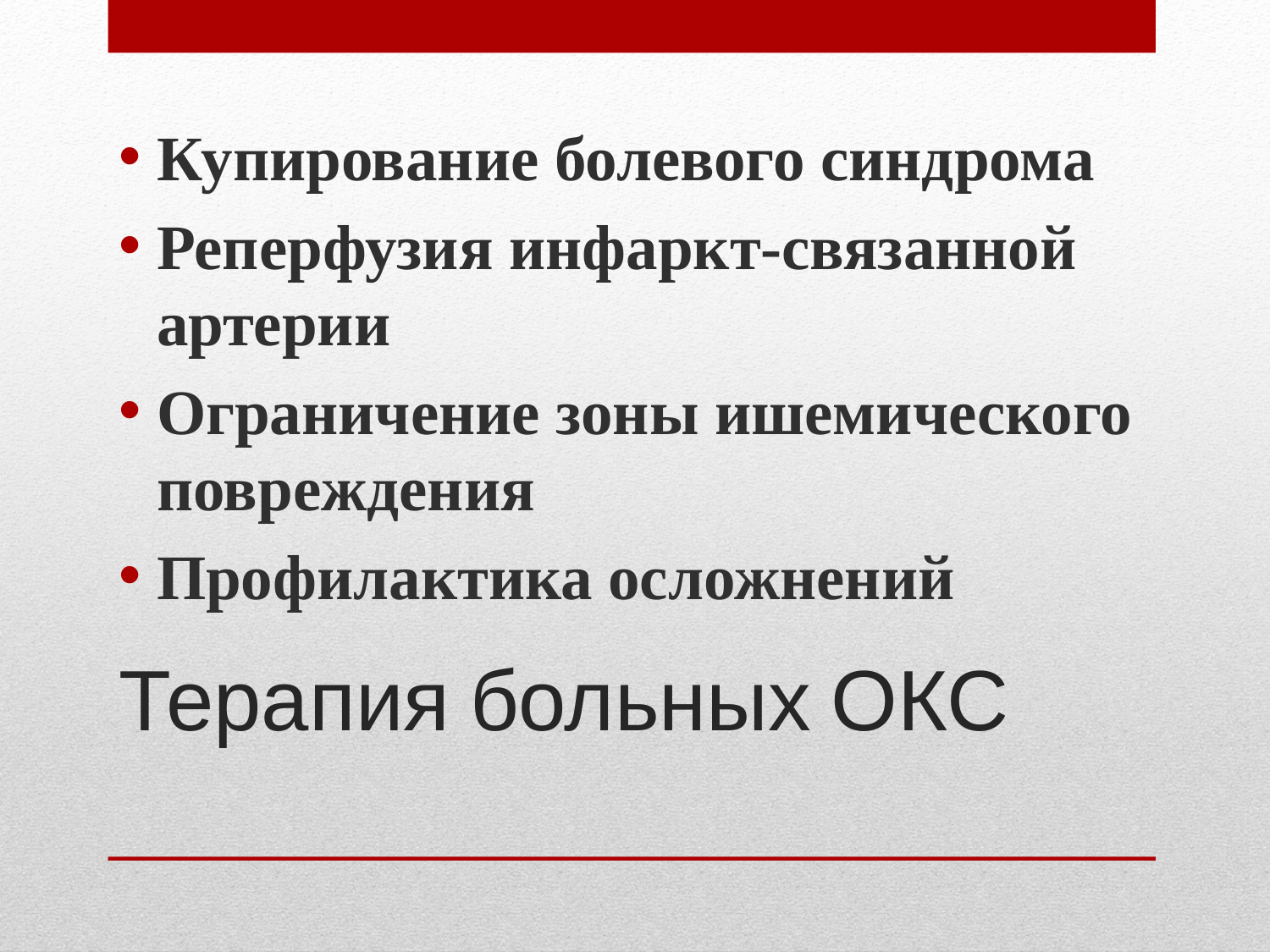

Купирование болевого синдрома
Реперфузия инфаркт-связанной артерии
Ограничение зоны ишемического повреждения
Профилактика осложнений
# Терапия больных ОКС